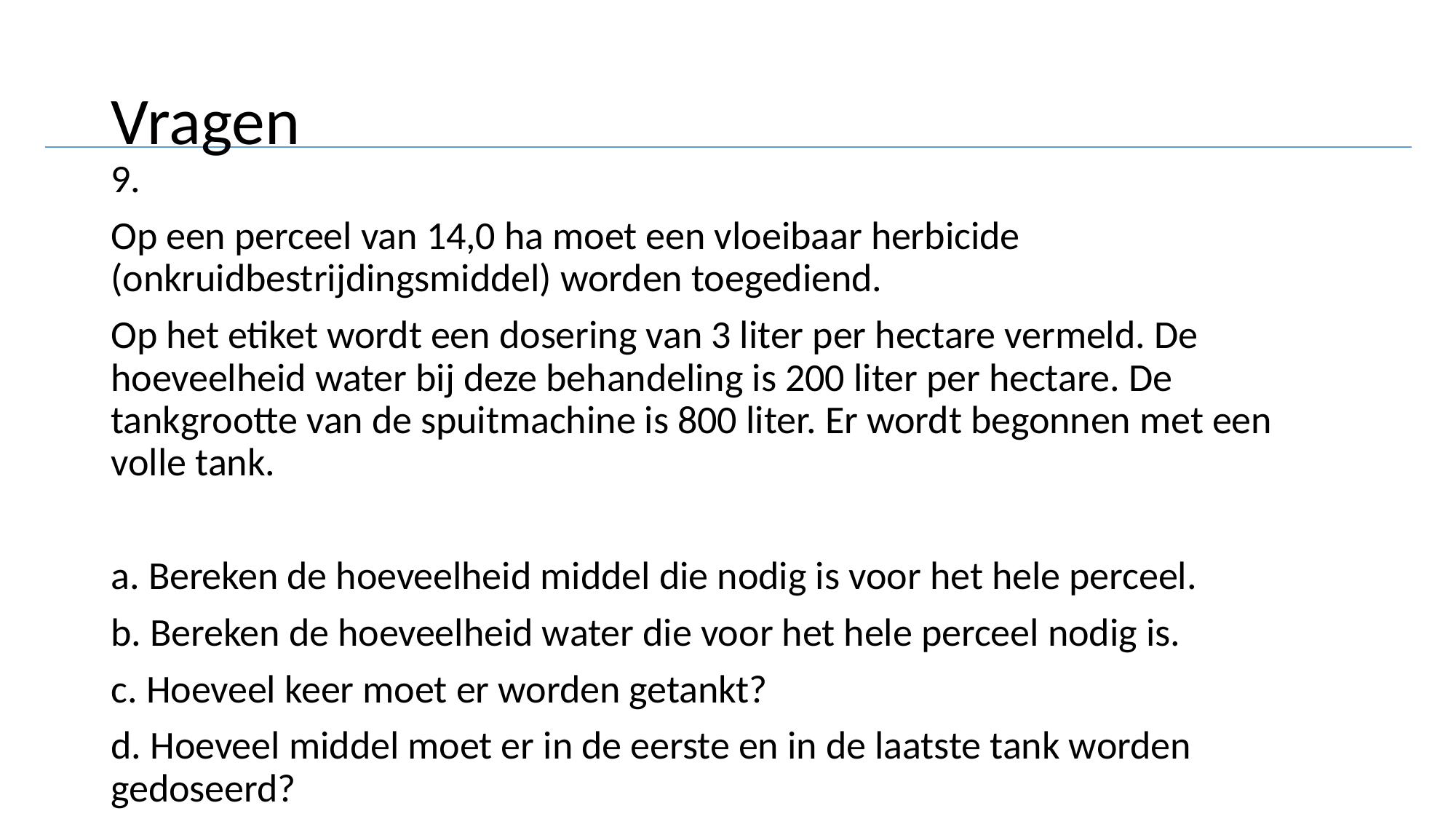

# Vragen
9.
Op een perceel van 14,0 ha moet een vloeibaar herbicide (onkruidbestrijdingsmiddel) worden toegediend.
Op het etiket wordt een dosering van 3 liter per hectare vermeld. De hoeveelheid water bij deze behandeling is 200 liter per hectare. De tankgrootte van de spuitmachine is 800 liter. Er wordt begonnen met een volle tank.

a. Bereken de hoeveelheid middel die nodig is voor het hele perceel.
b. Bereken de hoeveelheid water die voor het hele perceel nodig is.
c. Hoeveel keer moet er worden getankt?
d. Hoeveel middel moet er in de eerste en in de laatste tank worden gedoseerd?